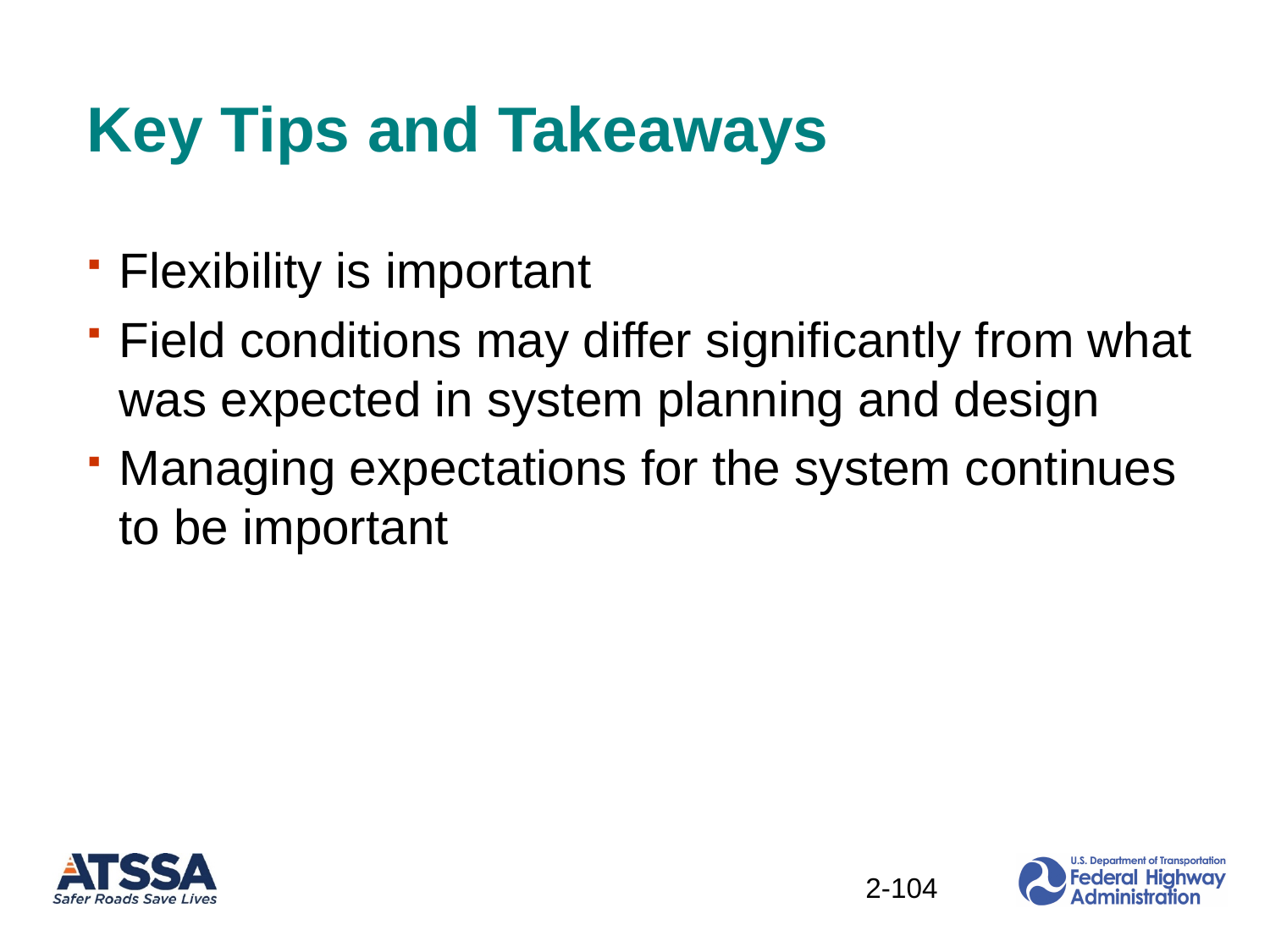

# Key Tips and Takeaways
Flexibility is important
Field conditions may differ significantly from what was expected in system planning and design
Managing expectations for the system continues to be important